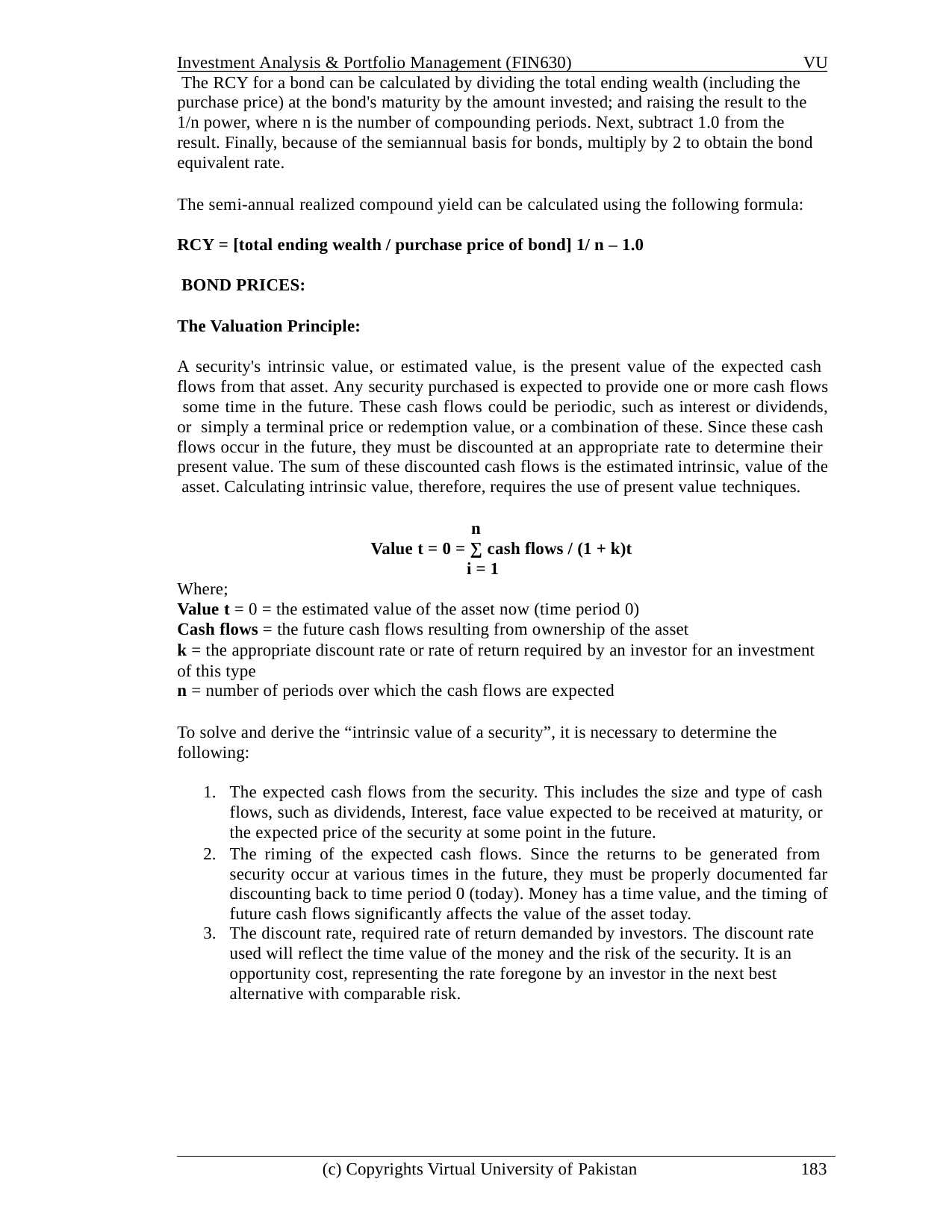

Investment Analysis & Portfolio Management (FIN630)	VU  The RCY for a bond can be calculated by dividing the total ending wealth (including the  purchase price) at the bond's maturity by the amount invested; and raising the result to the  1/n power, where n is the number of compounding periods. Next, subtract 1.0 from the  result. Finally, because of the semiannual basis for bonds, multiply by 2 to obtain the bond  equivalent rate.

The semi-annual realized compound yield can be calculated using the following formula:
RCY = [total ending wealth / purchase price of bond] 1/ n – 1.0  BOND PRICES:

The Valuation Principle:

A security's intrinsic value, or estimated value, is the present value of the expected cash  flows from that asset. Any security purchased is expected to provide one or more cash flows  some time in the future. These cash flows could be periodic, such as interest or dividends, or  simply a terminal price or redemption value, or a combination of these. Since these cash  flows occur in the future, they must be discounted at an appropriate rate to determine their  present value. The sum of these discounted cash flows is the estimated intrinsic, value of the  asset. Calculating intrinsic value, therefore, requires the use of present value techniques.

n
Value t = 0 = ∑ cash flows / (1 + k)t
i = 1
Where;
Value t = 0 = the estimated value of the asset now (time period 0)
Cash flows = the future cash flows resulting from ownership of the asset
k = the appropriate discount rate or rate of return required by an investor for an investment  of this type
n = number of periods over which the cash flows are expected

To solve and derive the “intrinsic value of a security”, it is necessary to determine the  following:

The expected cash flows from the security. This includes the size and type of cash  flows, such as dividends, Interest, face value expected to be received at maturity, or  the expected price of the security at some point in the future.
The riming of the expected cash flows. Since the returns to be generated from  security occur at various times in the future, they must be properly documented far
discounting back to time period 0 (today). Money has a time value, and the timing of
future cash flows significantly affects the value of the asset today.
The discount rate, required rate of return demanded by investors. The discount rate  used will reflect the time value of the money and the risk of the security. It is an  opportunity cost, representing the rate foregone by an investor in the next best  alternative with comparable risk.

(c) Copyrights Virtual University of Pakistan
183